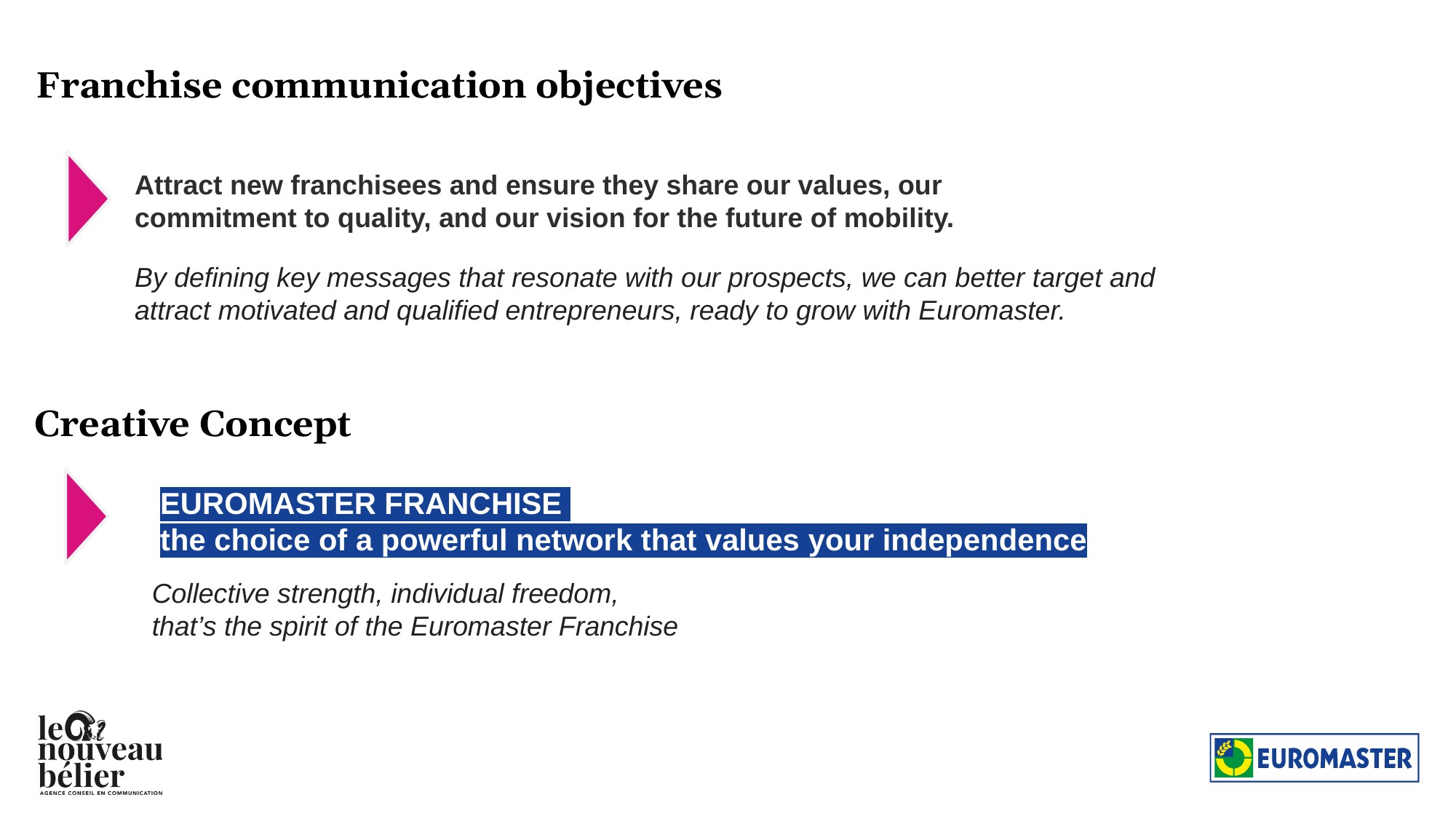

Franchise communication objectives

Attract new franchisees and ensure they share our values, our commitment to quality, and our vision for the future of mobility.

By defining key messages that resonate with our prospects, we can better target and attract motivated and qualified entrepreneurs, ready to grow with Euromaster.
Creative Concept

EUROMASTER FRANCHISE
the choice of a powerful network that values ​​your independence

Collective strength, individual freedom,
that’s the spirit of the Euromaster Franchise